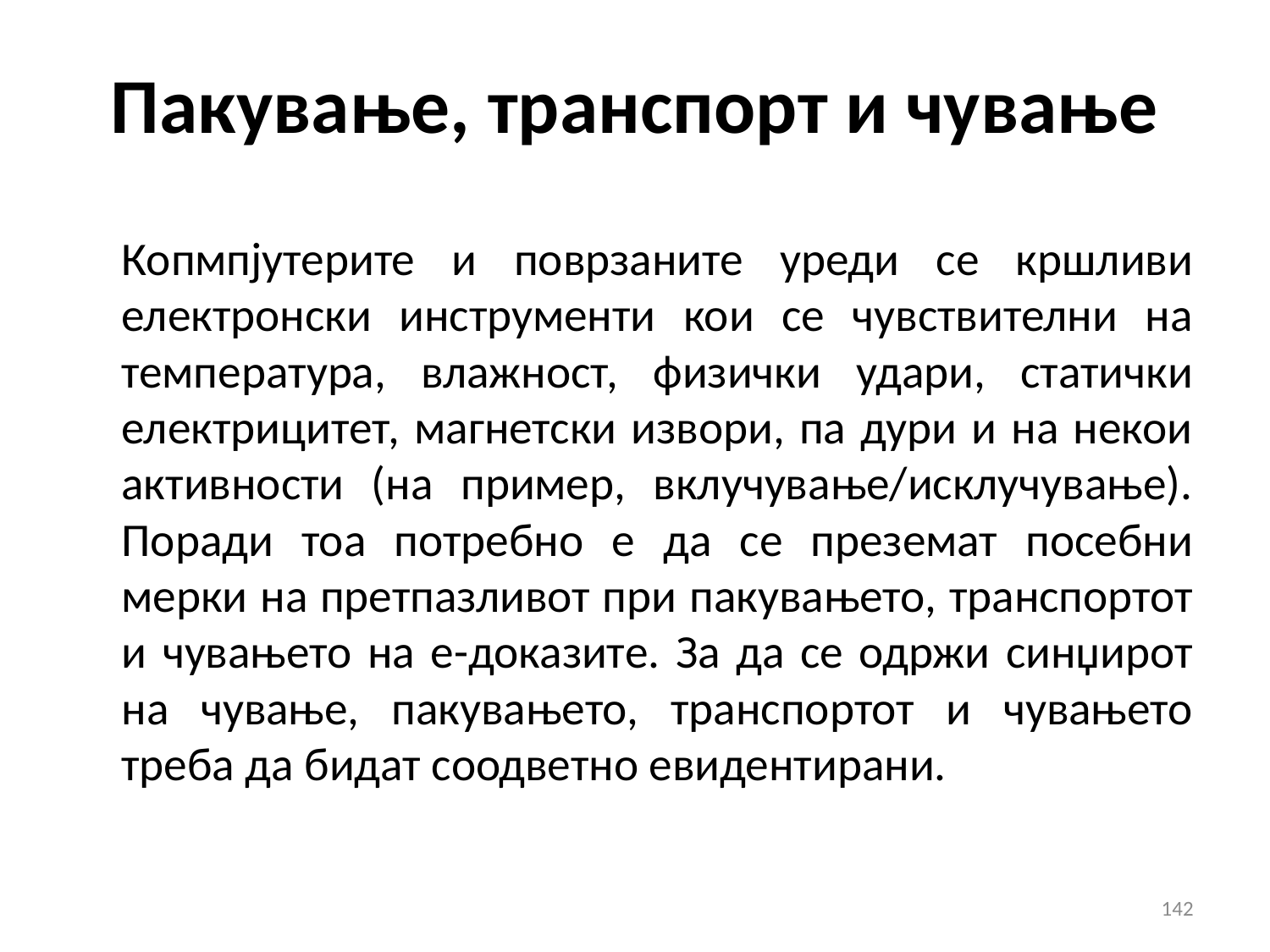

# Пакување, транспорт и чување
Копмпјутерите и поврзаните уреди се кршливи електронски инструменти кои се чувствителни на температура, влажност, физички удари, статички електрицитет, магнетски извори, па дури и на некои активности (на пример, вклучување/исклучување). Поради тоа потребно е да се преземат посебни мерки на претпазливот при пакувањето, транспортот и чувањето на е-доказите. За да се одржи синџирот на чување, пакувањето, транспортот и чувањето треба да бидат соодветно евидентирани.

142